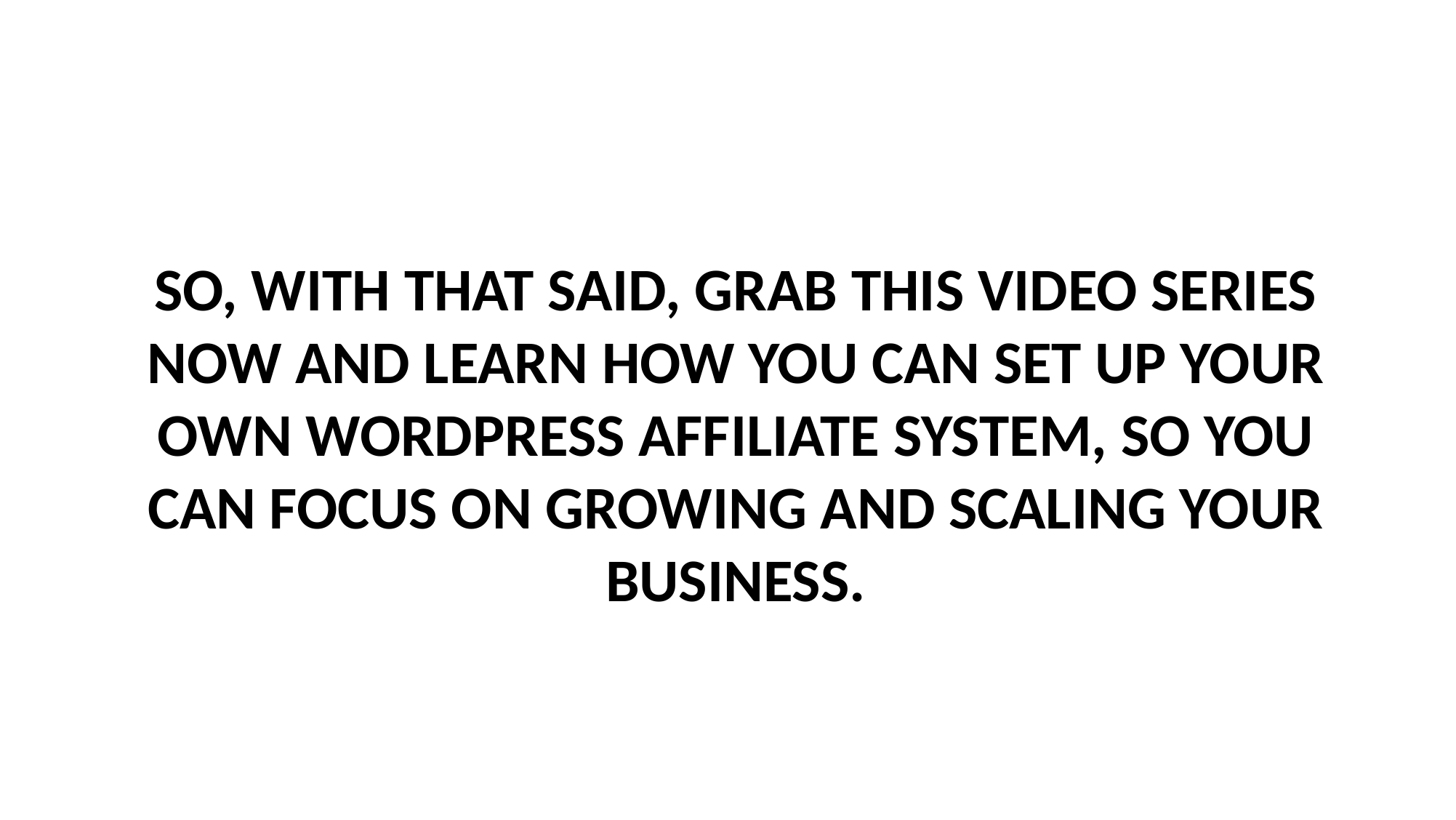

# So, with that said, grab this video series now and learn how you can set up your own WordPress Affiliate System, so you can focus on growing and scaling your business.